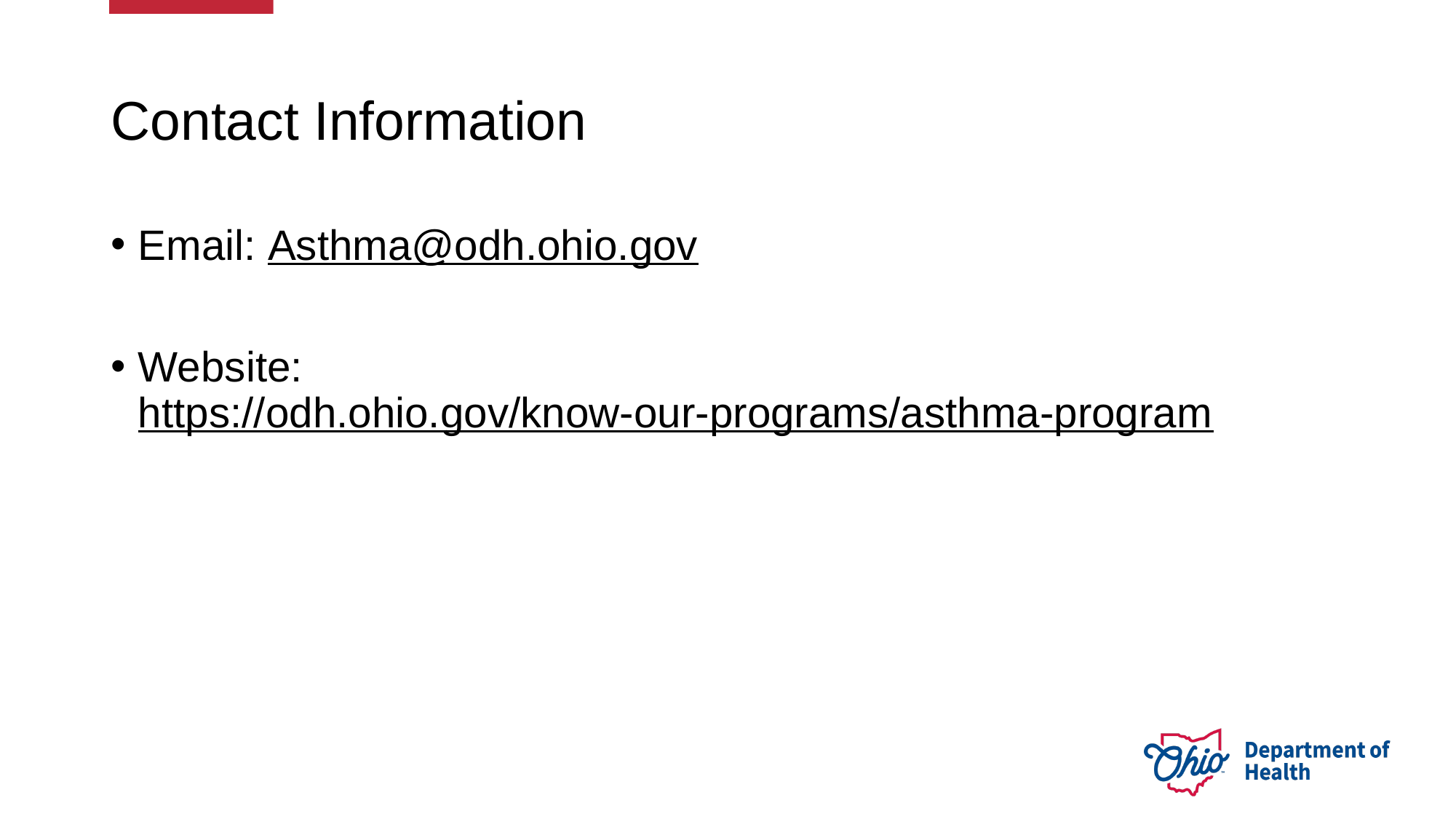

# Contact Information
Email: Asthma@odh.ohio.gov

Website: https://odh.ohio.gov/know-our-programs/asthma-program